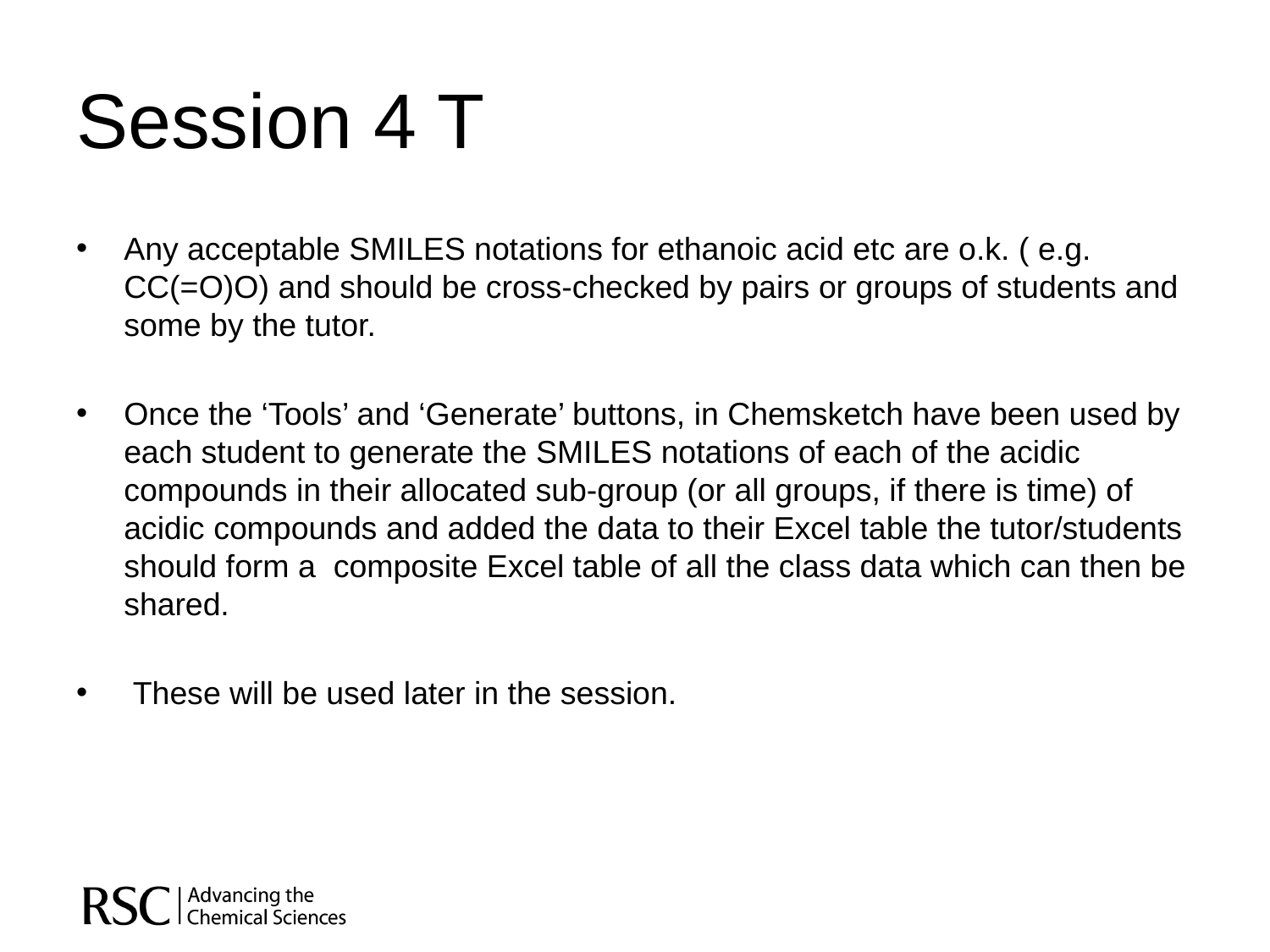

# Session 4 T
Any acceptable SMILES notations for ethanoic acid etc are o.k. ( e.g. CC(=O)O) and should be cross-checked by pairs or groups of students and some by the tutor.

Once the ‘Tools’ and ‘Generate’ buttons, in Chemsketch have been used by  each student to generate the SMILES notations of each of the acidic compounds in their allocated sub-group (or all groups, if there is time) of acidic compounds and added the data to their Excel table the tutor/students should form a  composite Excel table of all the class data which can then be shared.

 These will be used later in the session.